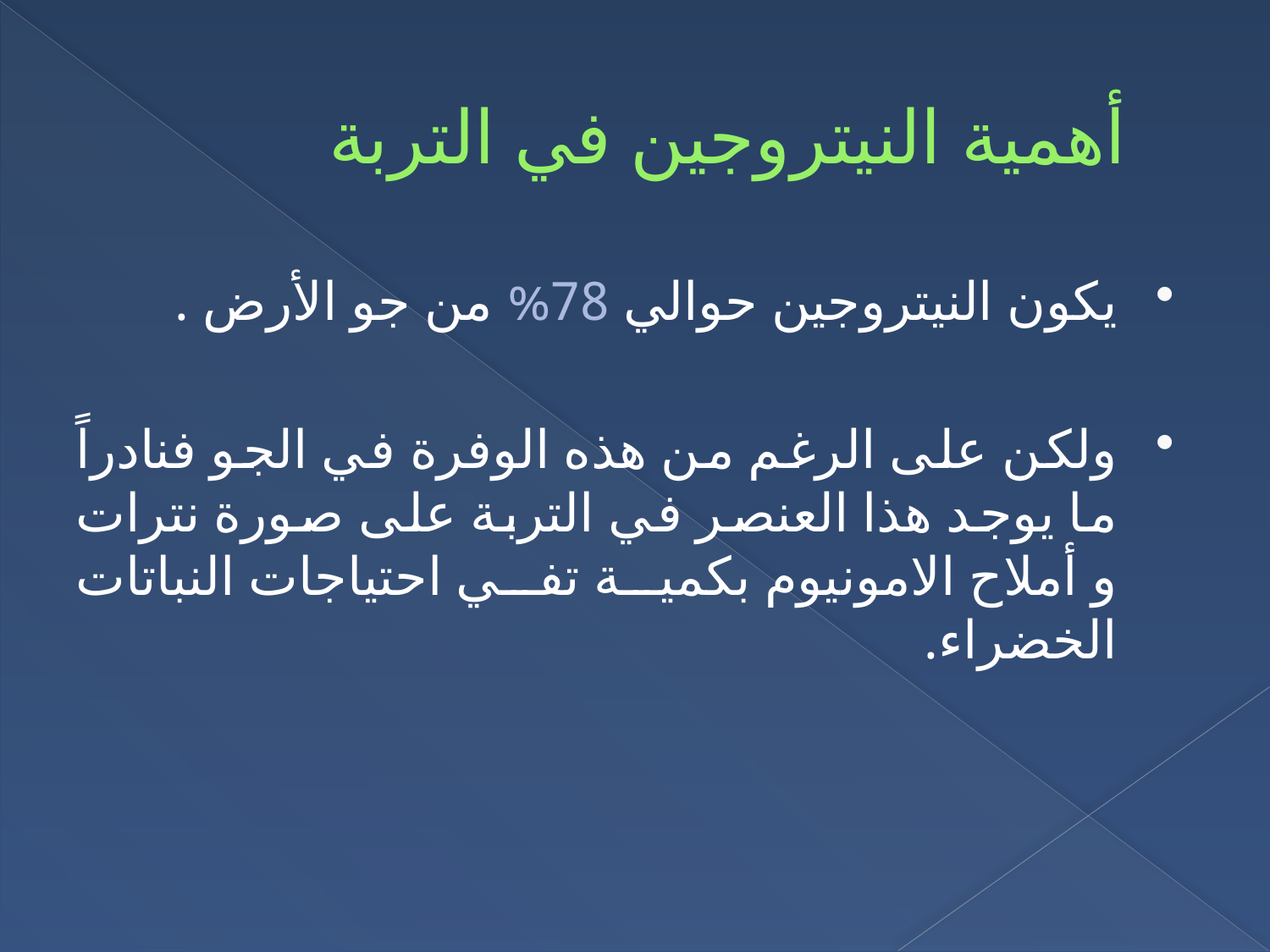

# أهمية النيتروجين في التربة
يكون النيتروجين حوالي 78% من جو الأرض .

ولكن على الرغم من هذه الوفرة في الجو فنادراً ما يوجد هذا العنصر في التربة على صورة نترات و أملاح الامونيوم بكمية تفي احتياجات النباتات الخضراء.